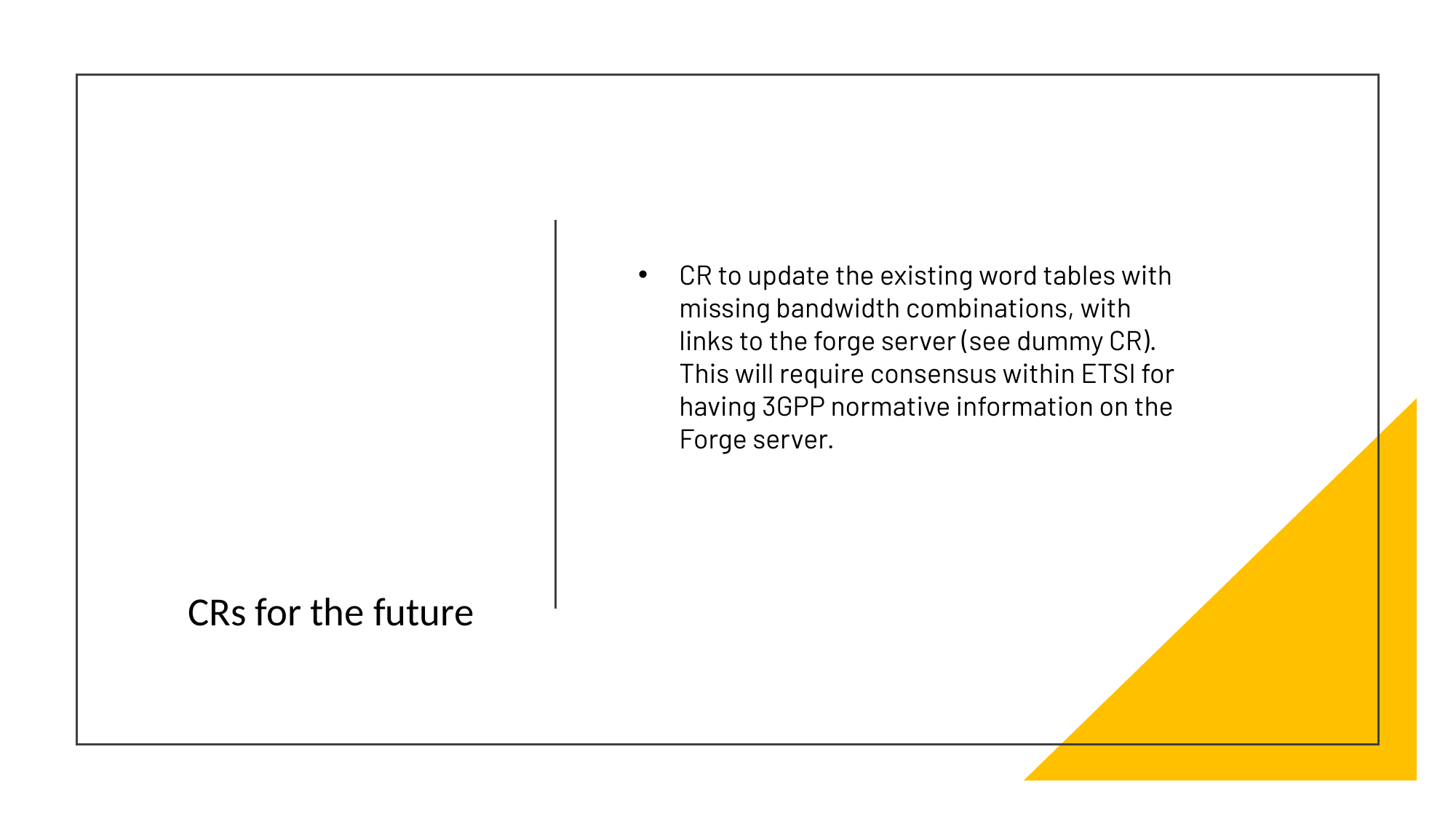

CR to update the existing word tables with missing bandwidth combinations, with links to the forge server (see dummy CR). This will require consensus within ETSI for having 3GPP normative information on the Forge server.

# CRs for the future